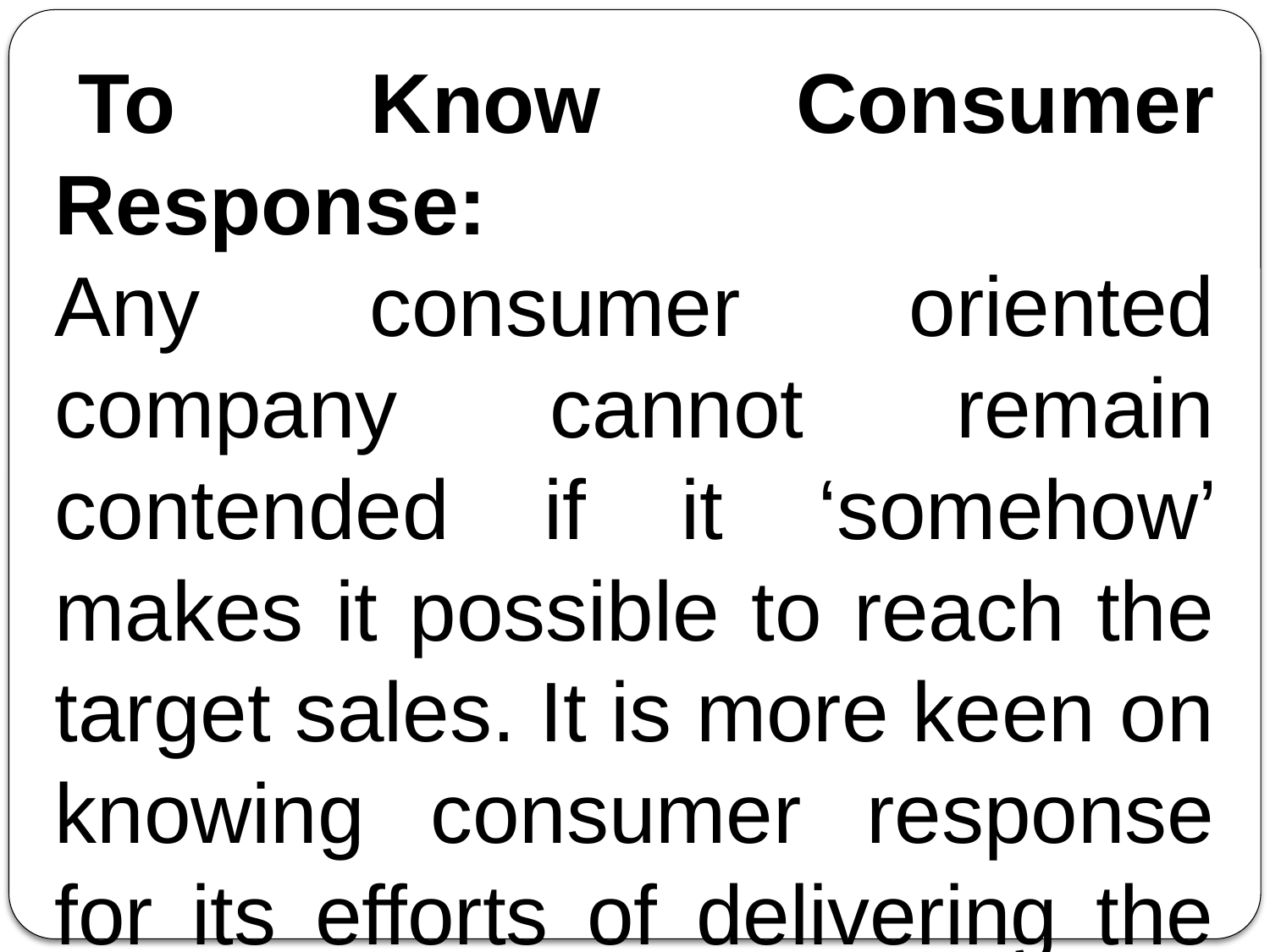

To Know Consumer Response:
Any consumer oriented company cannot remain contended if it ‘somehow’ makes it possible to reach the target sales. It is more keen on knowing consumer response for its efforts of delivering the products.